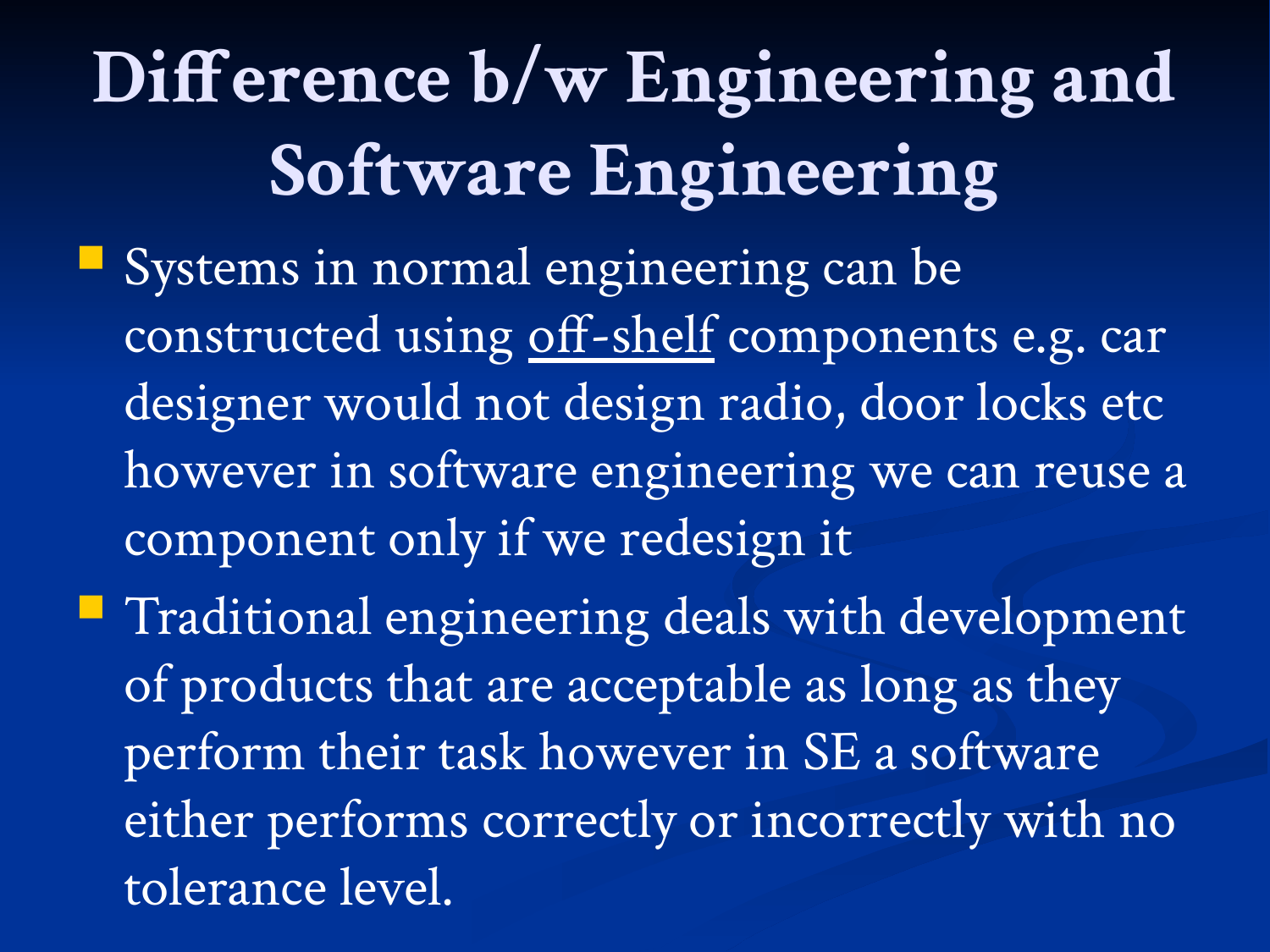

# Difference b/w Engineering and Software Engineering
Systems in normal engineering can be constructed using off-shelf components e.g. car designer would not design radio, door locks etc however in software engineering we can reuse a component only if we redesign it
Traditional engineering deals with development of products that are acceptable as long as they perform their task however in SE a software either performs correctly or incorrectly with no tolerance level.